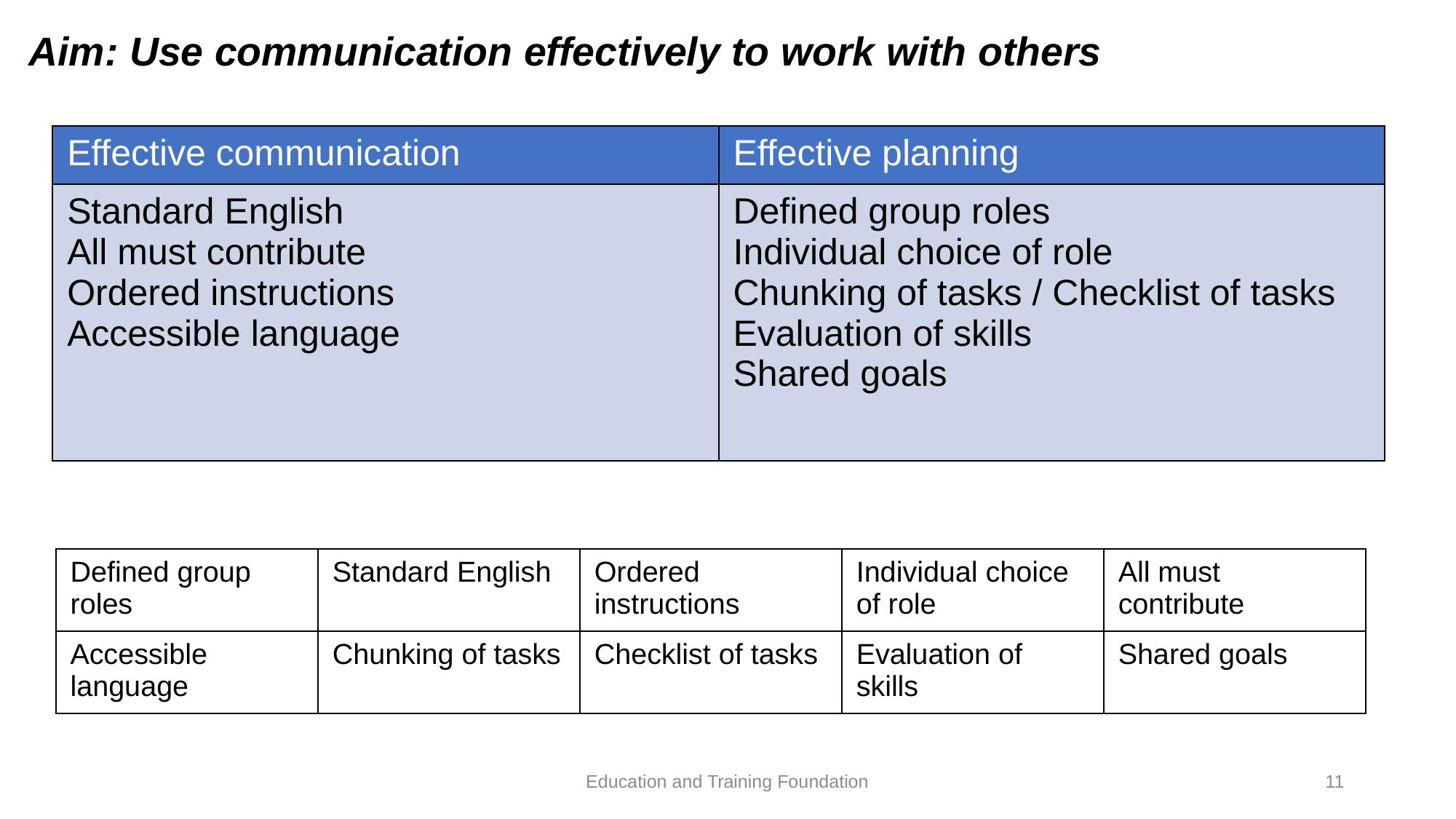

Aim: Use communication effectively to work with others
| Effective communication | Effective planning |
| --- | --- |
| Standard English All must contribute Ordered instructions Accessible language | Defined group roles Individual choice of role Chunking of tasks / Checklist of tasks Evaluation of skills Shared goals |
| Defined group roles | Standard English | Ordered instructions | Individual choice of role | All must contribute |
| --- | --- | --- | --- | --- |
| Accessible language | Chunking of tasks | Checklist of tasks | Evaluation of skills | Shared goals |
Education and Training Foundation
11